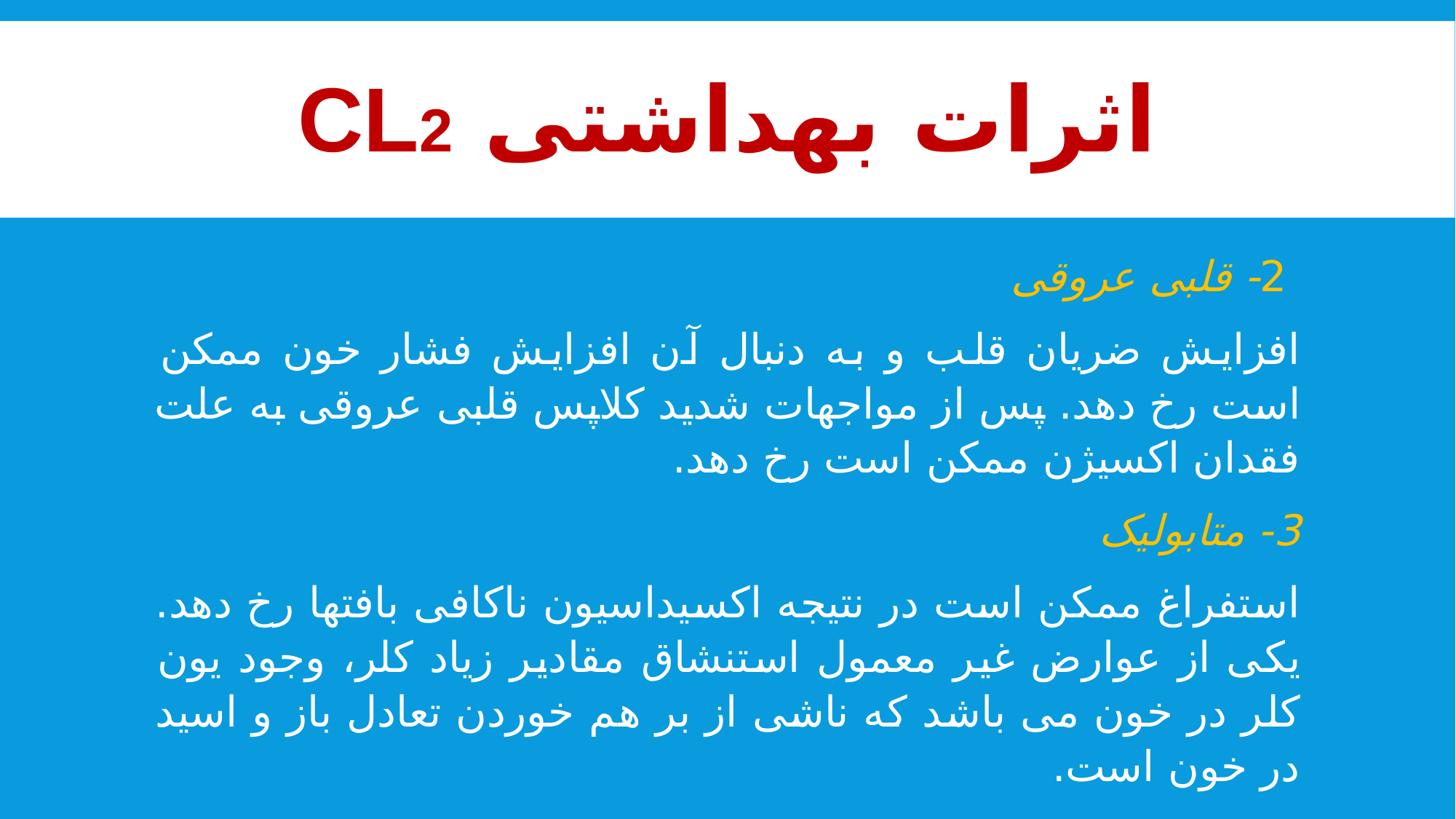

# اثرات بهداشتی Cl2
 2- قلبی عروقی
افزایش ضریان قلب و به دنبال آن افزایش فشار خون ممکن است رخ دهد. پس از مواجهات شدید کلاپس قلبی عروقی به علت فقدان اکسیژن ممکن است رخ دهد.
3- متابولیک
استفراغ ممکن است در نتیجه اکسیداسیون ناکافی بافتها رخ دهد. یکی از عوارض غیر معمول استنشاق مقادیر زیاد کلر، وجود یون کلر در خون می باشد که ناشی از بر هم خوردن تعادل باز و اسید در خون است.